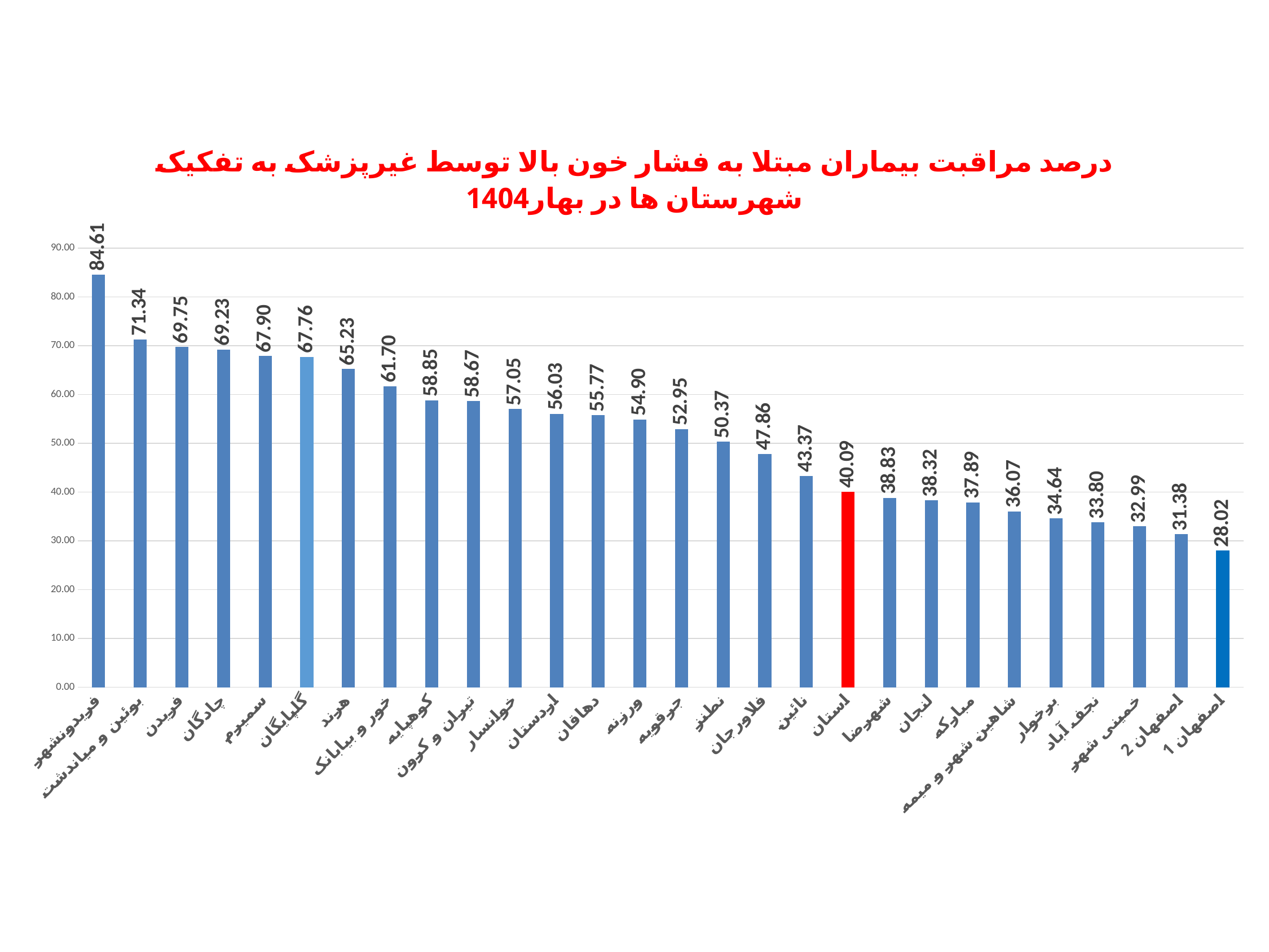

### Chart: درصد مراقبت بیماران مبتلا به فشار خون بالا توسط غیرپزشک به تفکیک شهرستان ها در بهار1404

| Category | درصد مراقبت بیماران فشار خونی غیرپزشک  در بهار1404 |
|---|---|
| فریدونشهر | 84.61128860489883 |
| بوئین و میاندشت | 71.33740288568258 |
| فریدن | 69.75124378109453 |
| چادگان | 69.22722029988466 |
| سمیرم | 67.90162383730096 |
| گلپایگان | 67.76063497725853 |
| هرند | 65.2349828820417 |
| خور و بیابانک | 61.702758825274394 |
| کوهپایه | 58.846289131199434 |
| تیران و کرون | 58.670082683125656 |
| خوانسار | 57.04622322435174 |
| اردستان | 56.0335641981886 |
| دهاقان | 55.767149967539495 |
| ورزنه | 54.90196078431373 |
| جرقویه | 52.95238095238095 |
| نطنز | 50.36598117811084 |
| فلاورجان | 47.86227771471812 |
| نائین | 43.3690818728747 |
| استان | 40.09080269382978 |
| شهرضا | 38.83082158483228 |
| لنجان | 38.32493039355858 |
| مبارکه | 37.893578990787844 |
| شاهین شهر و میمه | 36.07369636328651 |
| برخوار | 34.63574097135741 |
| نجف آباد | 33.80044345898005 |
| خمینی شهر | 32.994654299571636 |
| اصفهان 2 | 31.383561215231065 |
| اصفهان 1 | 28.023296166090798 |